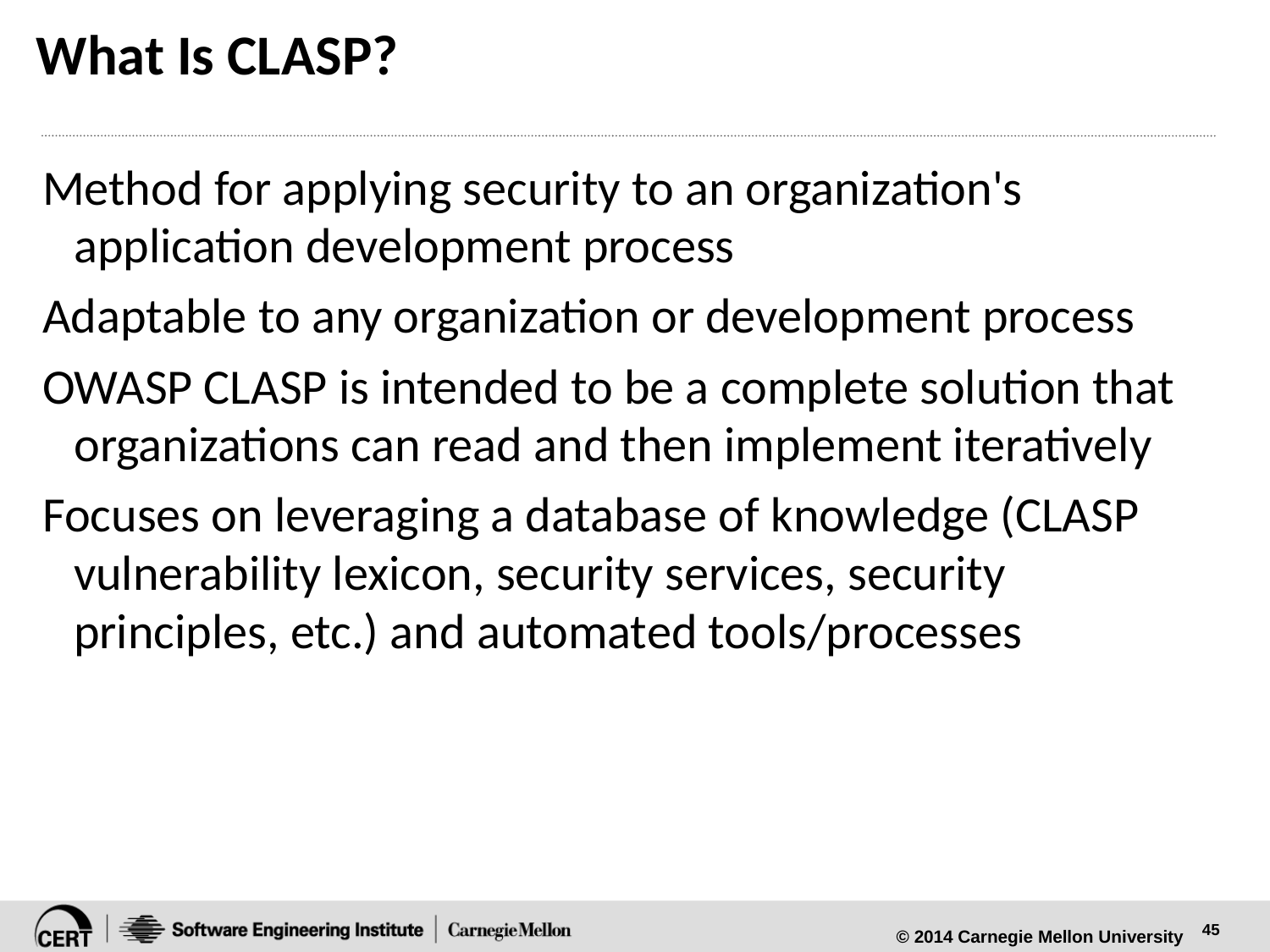

# What Is CLASP?
Method for applying security to an organization's application development process
Adaptable to any organization or development process
OWASP CLASP is intended to be a complete solution that organizations can read and then implement iteratively
Focuses on leveraging a database of knowledge (CLASP vulnerability lexicon, security services, security principles, etc.) and automated tools/processes